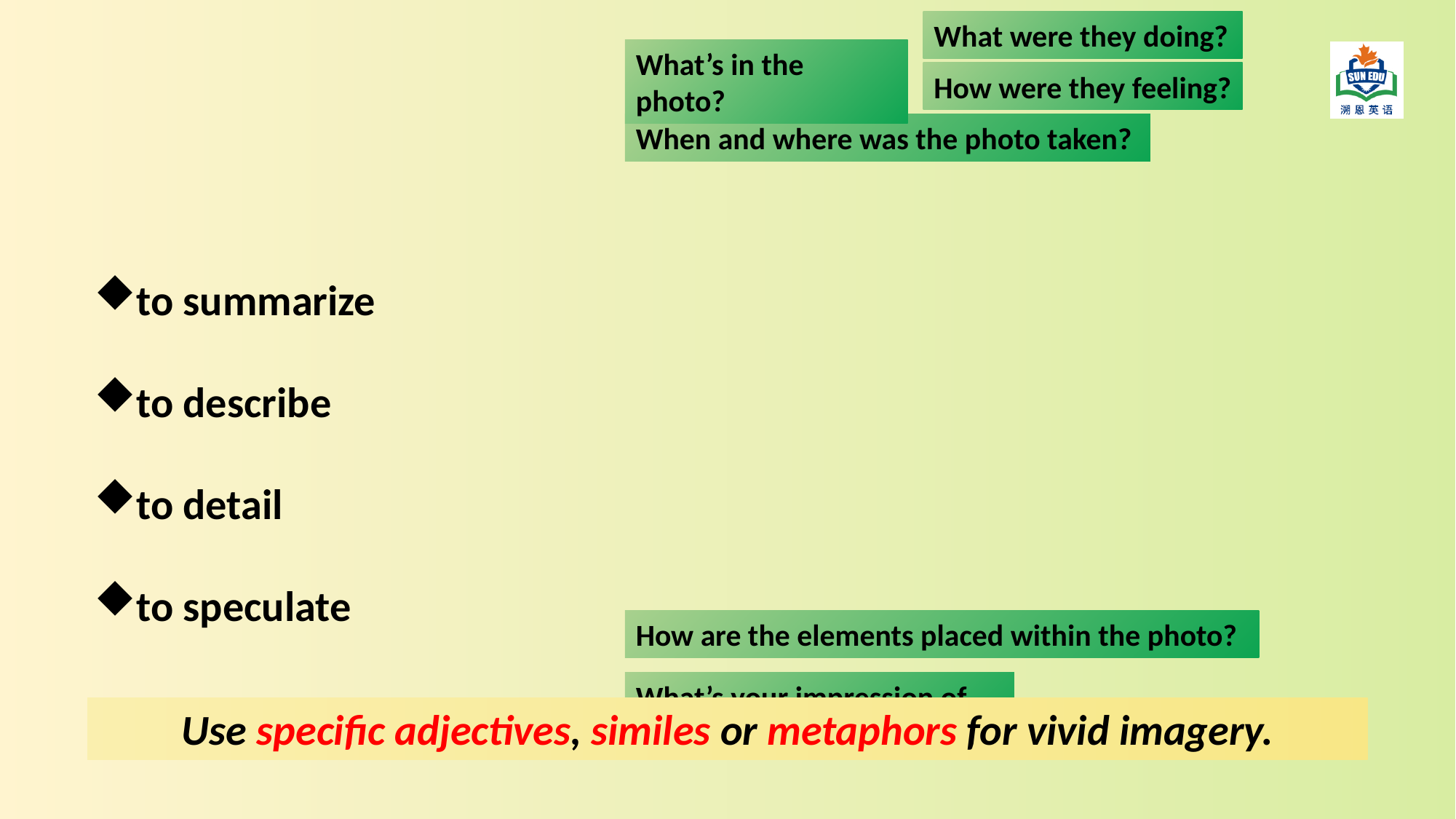

What were they doing?
What’s in the photo?
How were they feeling?
When and where was the photo taken?
to summarize

to describe

to detail

to speculate

How are the elements placed within the photo?
What’s your impression of it?
Use specific adjectives, similes or metaphors for vivid imagery.